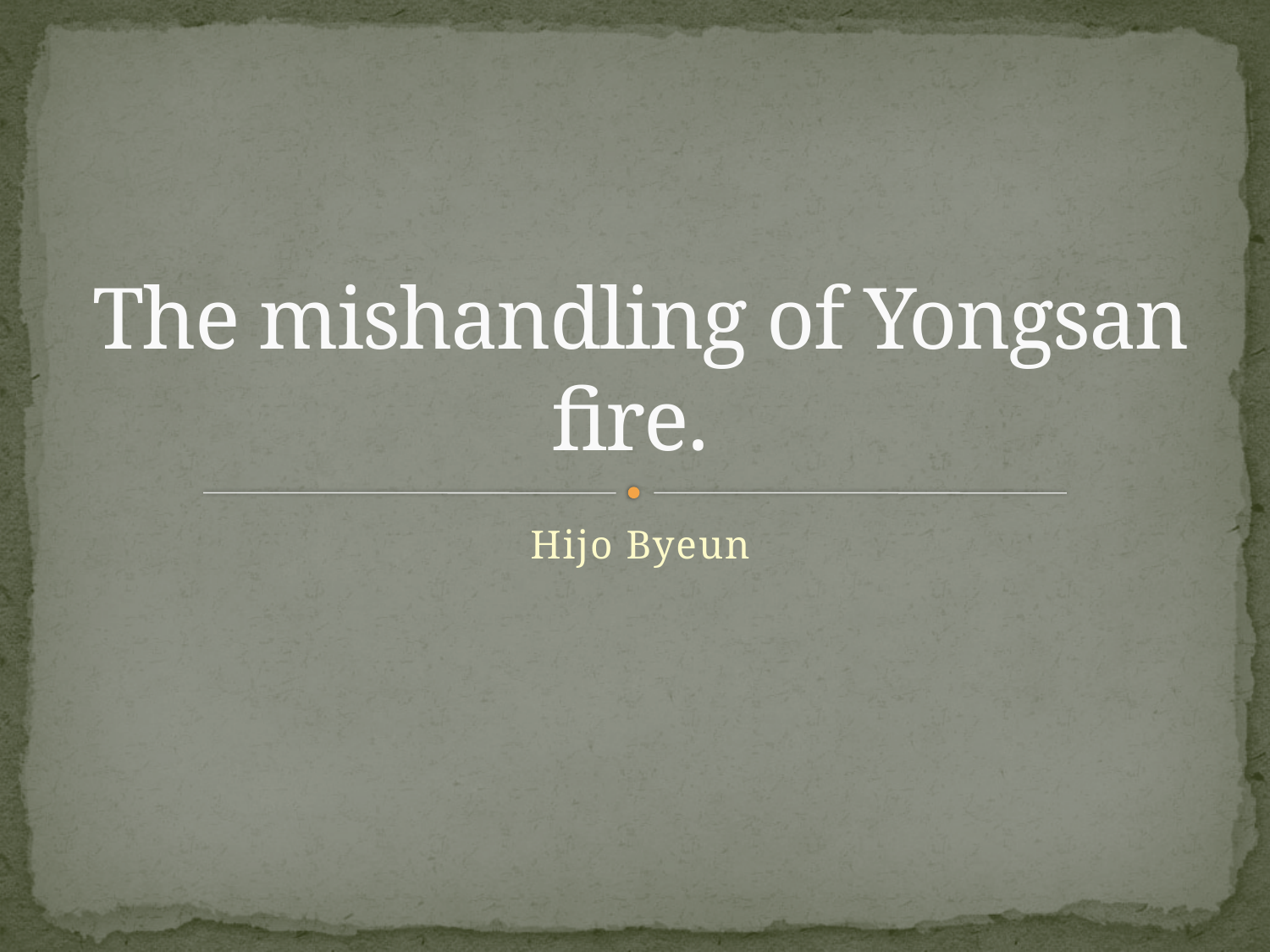

# The mishandling of Yongsan fire.
Hijo Byeun